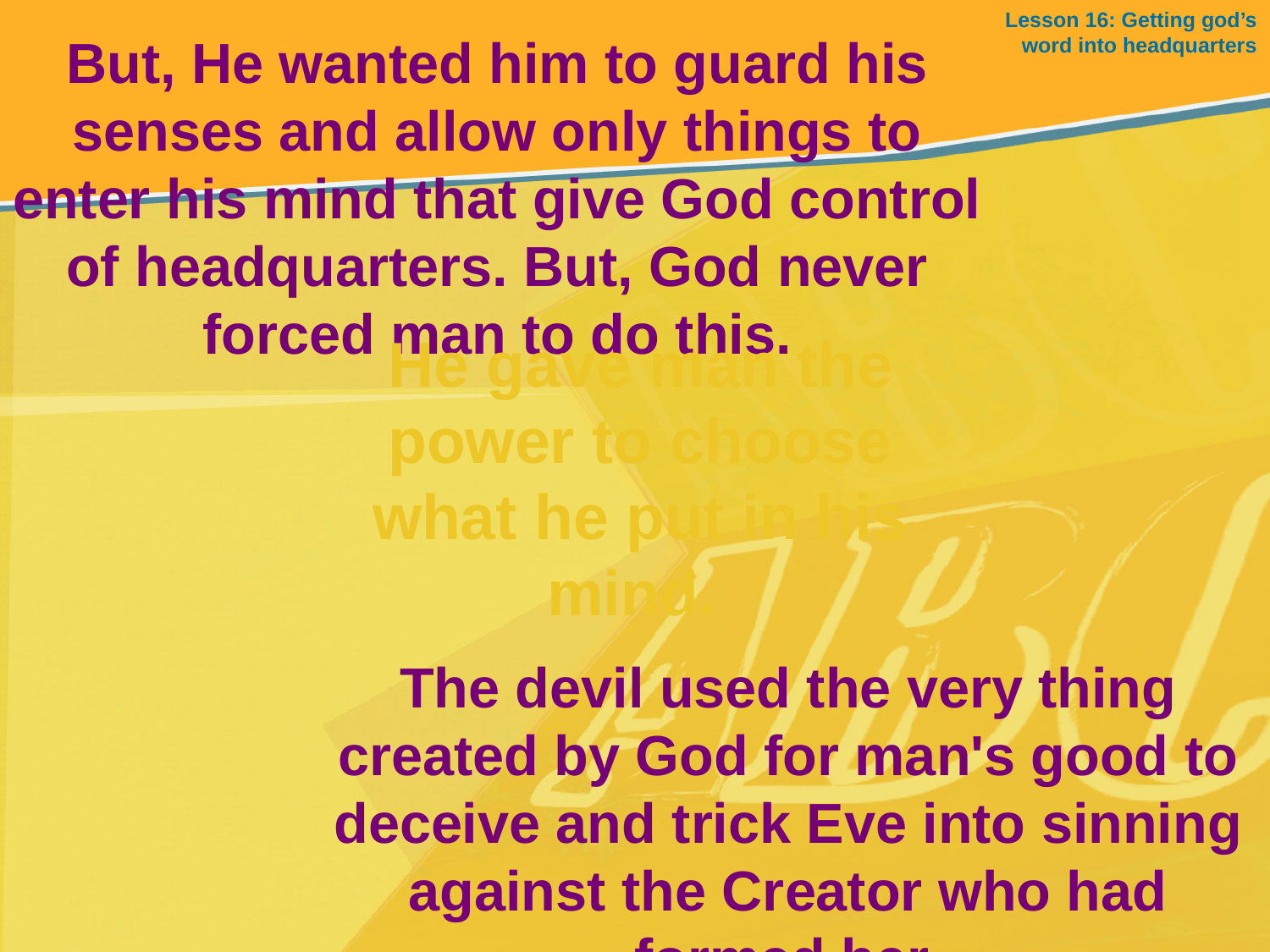

Lesson 16: Getting god’s word into headquarters
But, He wanted him to guard his senses and allow only things to enter his mind that give God control of headquarters. But, God never forced man to do this.
He gave man the power to choose what he put in his mind.
The devil used the very thing created by God for man's good to deceive and trick Eve into sinning against the Creator who had formed her.